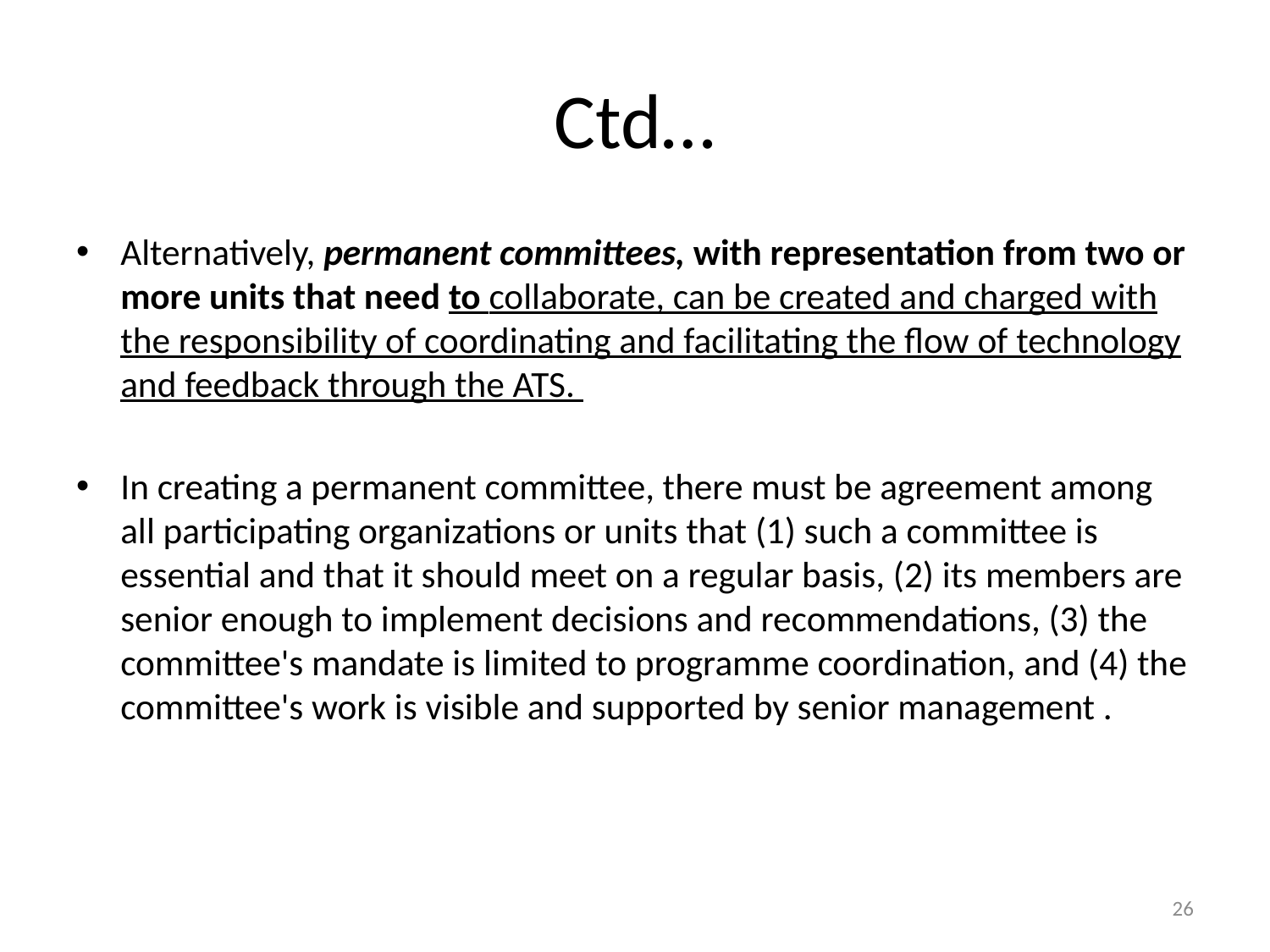

# Ctd…
Alternatively, permanent committees, with representation from two or more units that need to collaborate, can be created and charged with the responsibility of coordinating and facilitating the flow of technology and feedback through the ATS.

In creating a permanent committee, there must be agreement among all participating organizations or units that (1) such a committee is essential and that it should meet on a regular basis, (2) its members are senior enough to implement decisions and recommendations, (3) the committee's mandate is limited to programme coordination, and (4) the committee's work is visible and supported by senior management .

26